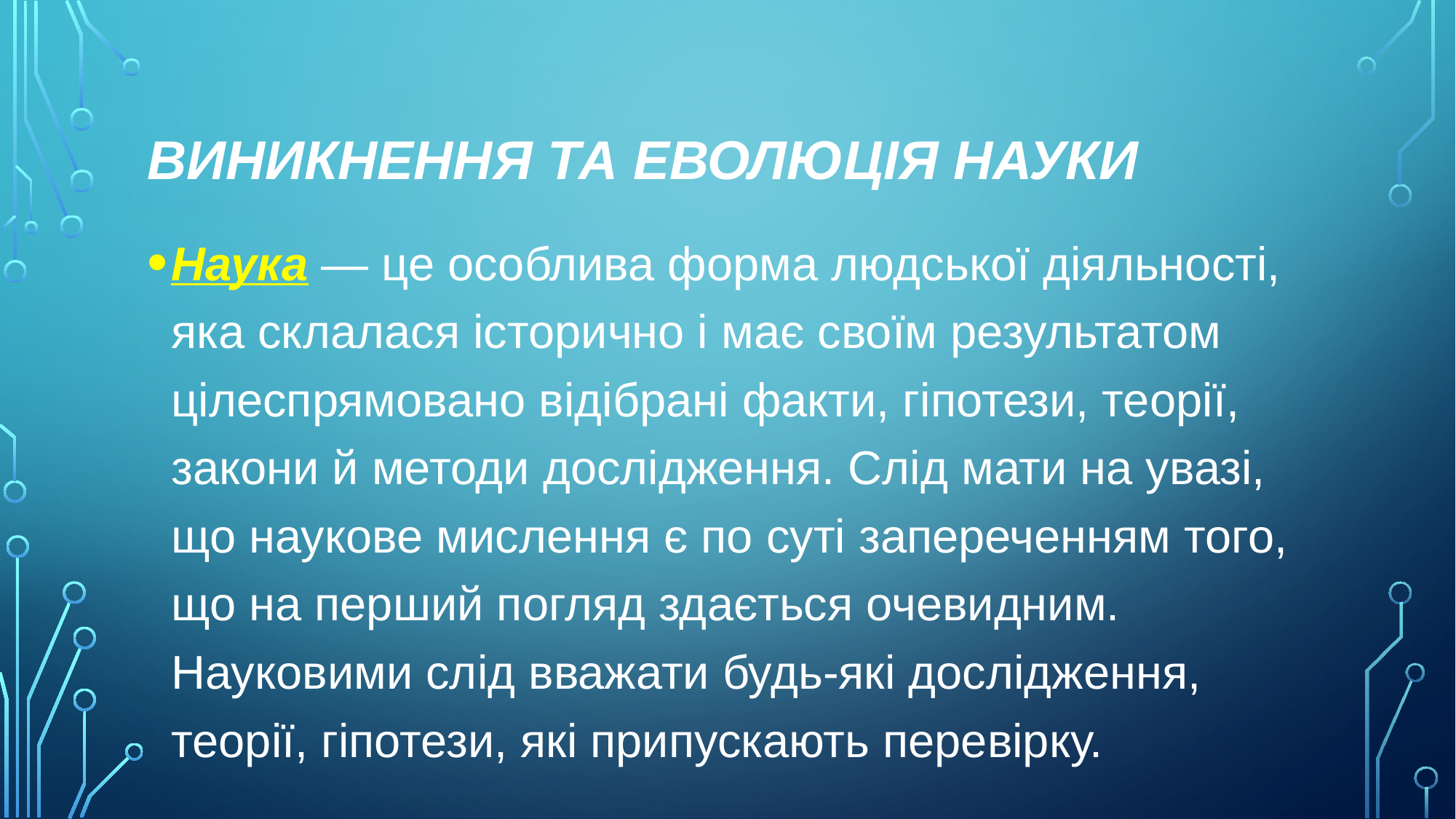

# Виникнення та еволюція науки
Наука — це особлива форма людської діяльності, яка склалася історично і має своїм результатом цілеспрямовано відібрані факти, гіпотези, теорії, закони й методи дослідження. Слід мати на увазі, що наукове мислення є по суті запереченням того, що на перший погляд здається очевидним. Науковими слід вважати будь-які дослідження, теорії, гіпотези, які припускають перевірку.